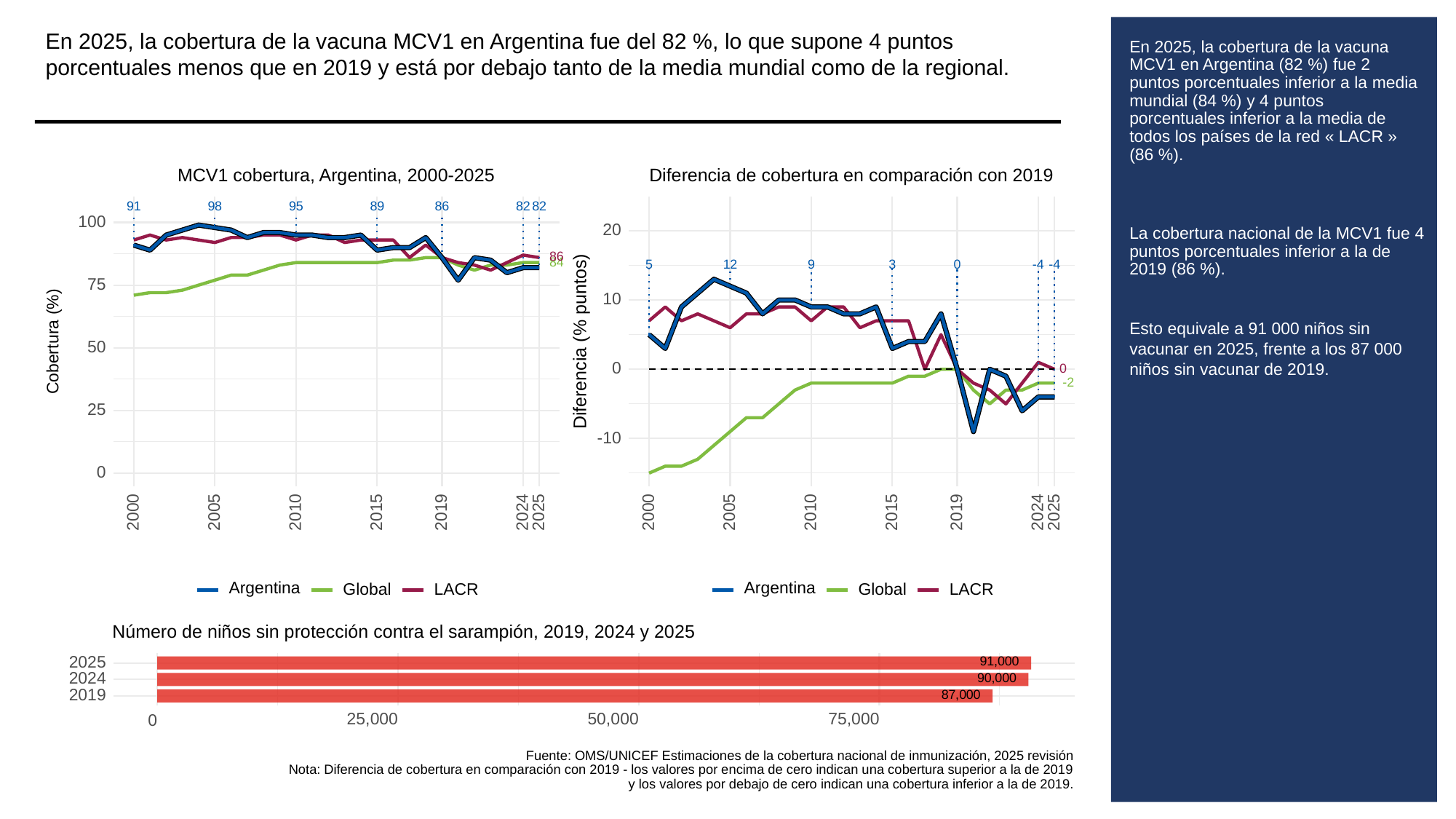

En 2025, la cobertura de la vacuna MCV1 en Argentina fue del 82 %, lo que supone 4 puntos porcentuales menos que en 2019 y está por debajo tanto de la media mundial como de la regional.
# En 2025, la cobertura de la vacuna MCV1 en Argentina (82 %) fue 2 puntos porcentuales inferior a la media mundial (84 %) y 4 puntos porcentuales inferior a la media de todos los países de la red « LACR » (86 %).

La cobertura nacional de la MCV1 fue 4 puntos porcentuales inferior a la de 2019 (86 %).

Esto equivale a 91 000 niños sin vacunar en 2025, frente a los 87 000 niños sin vacunar de 2019.

MCV1 cobertura, Argentina, 2000-2025
Diferencia de cobertura en comparación con 2019

91
98
95
89
86
82
82
100

20

86

84
3
9
0
12
5
-4
-4

75

10

Diferencia (% puntos)
Cobertura (%)

50

0
0

-2

25

-10

0

2000
2005
2010
2015
2019
2024
2025
2000
2005
2010
2015
2019
2024
2025
Argentina
Argentina
Global
LACR
Global
LACR

Número de niños sin protección contra el sarampión, 2019, 2024 y 2025

91,000
2025

90,000
2024

87,000
2019

25,000
50,000
75,000
0
Fuente: OMS/UNICEF Estimaciones de la cobertura nacional de inmunización, 2025 revisión
Nota: Diferencia de cobertura en comparación con 2019 - los valores por encima de cero indican una cobertura superior a la de 2019
y los valores por debajo de cero indican una cobertura inferior a la de 2019.